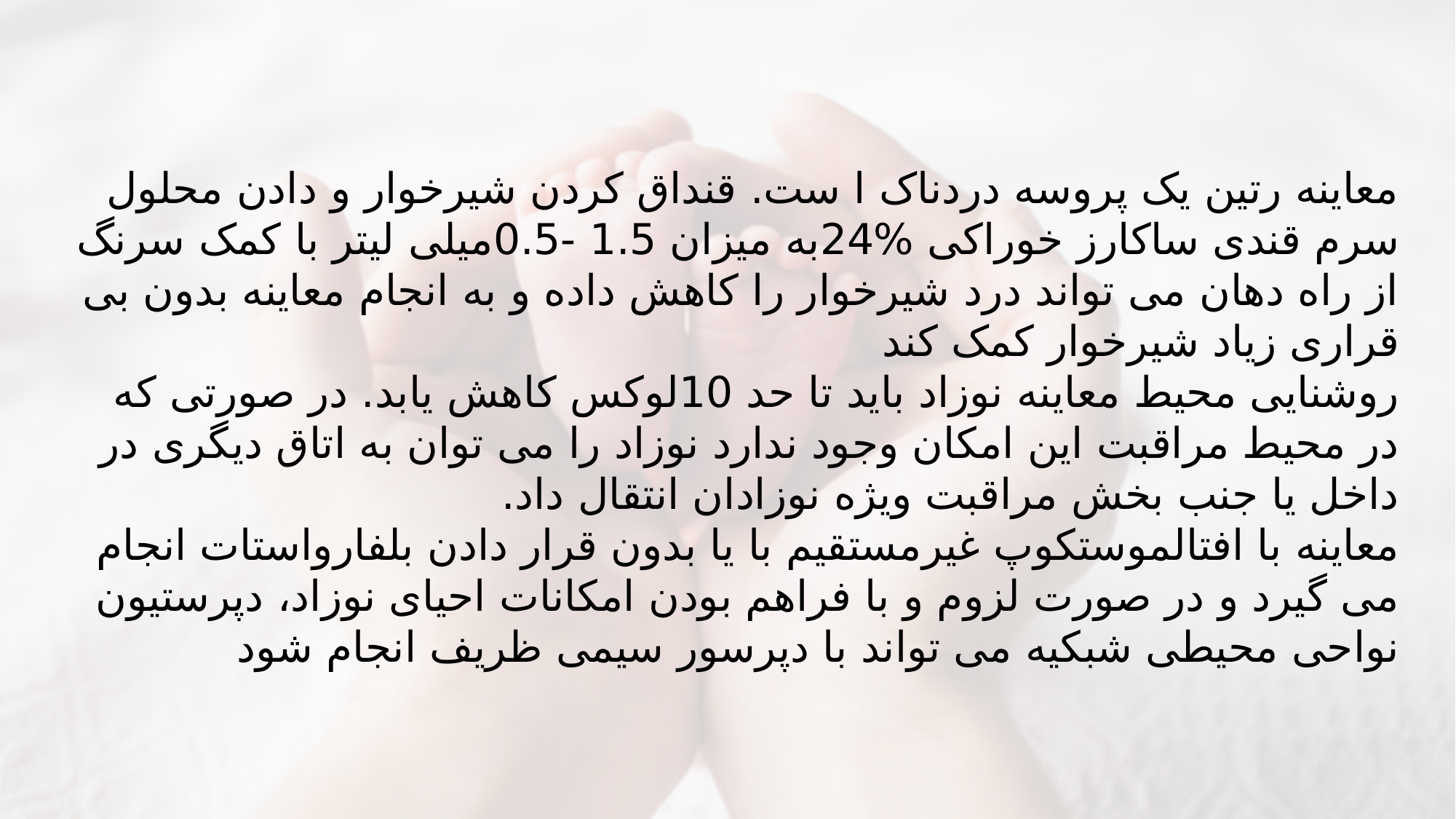

معاینه رتین یک پروسه دردناک ا ست. قنداق کردن شیرخوار و دادن محلول سرم قندی ساکارز خوراکی %24به میزان 1.5 -0.5میلی لیتر با کمک سرنگ از راه دهان می تواند درد شیرخوار را کاهش داده و به انجام معاینه بدون بی قراری زیاد شیرخوار کمک کند
روشنایی محیط معاینه نوزاد باید تا حد 10لوکس کاهش یابد. در صورتی که در محیط مراقبت این امکان وجود ندارد نوزاد را می توان به اتاق دیگری در داخل یا جنب بخش مراقبت ویژه نوزادان انتقال داد.
معاینه با افتالموستکوپ غیرمستقیم با یا بدون قرار دادن بلفارواستات انجام می گیرد و در صورت لزوم و با فراهم بودن امکانات احیای نوزاد، دپرستیون نواحی محیطی شبکیه می تواند با دپرسور سیمی ظریف انجام شود